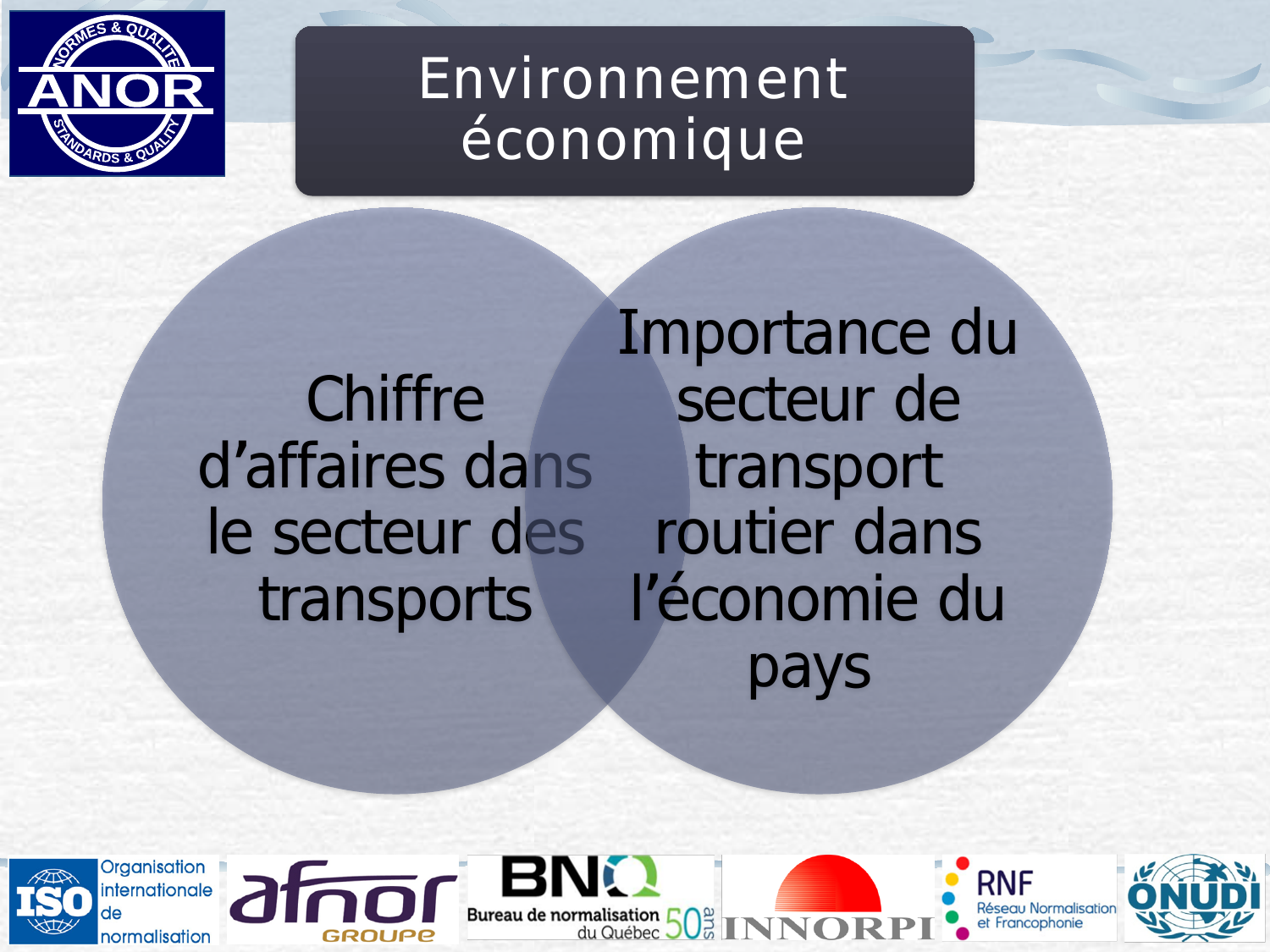

Environnement économique
Chiffre d’affaires dans le secteur des transports
Importance du secteur de transport routier dans l’économie du pays